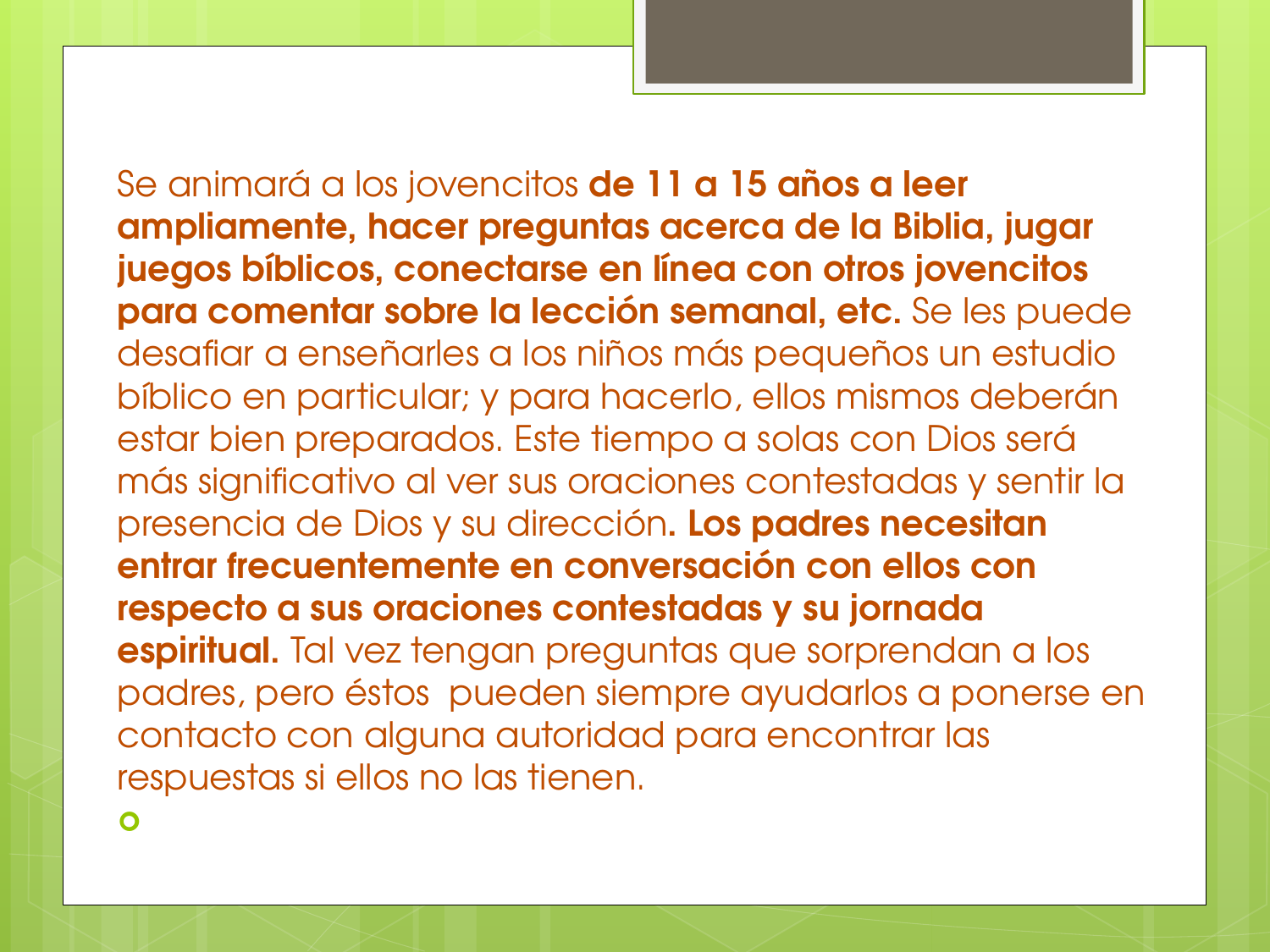

Se animará a los jovencitos de 11 a 15 años a leer ampliamente, hacer preguntas acerca de la Biblia, jugar juegos bíblicos, conectarse en línea con otros jovencitos para comentar sobre la lección semanal, etc. Se les puede desafiar a enseñarles a los niños más pequeños un estudio bíblico en particular; y para hacerlo, ellos mismos deberán estar bien preparados. Este tiempo a solas con Dios será más significativo al ver sus oraciones contestadas y sentir la presencia de Dios y su dirección. Los padres necesitan entrar frecuentemente en conversación con ellos con respecto a sus oraciones contestadas y su jornada espiritual. Tal vez tengan preguntas que sorprendan a los padres, pero éstos  pueden siempre ayudarlos a ponerse en contacto con alguna autoridad para encontrar las respuestas si ellos no las tienen.